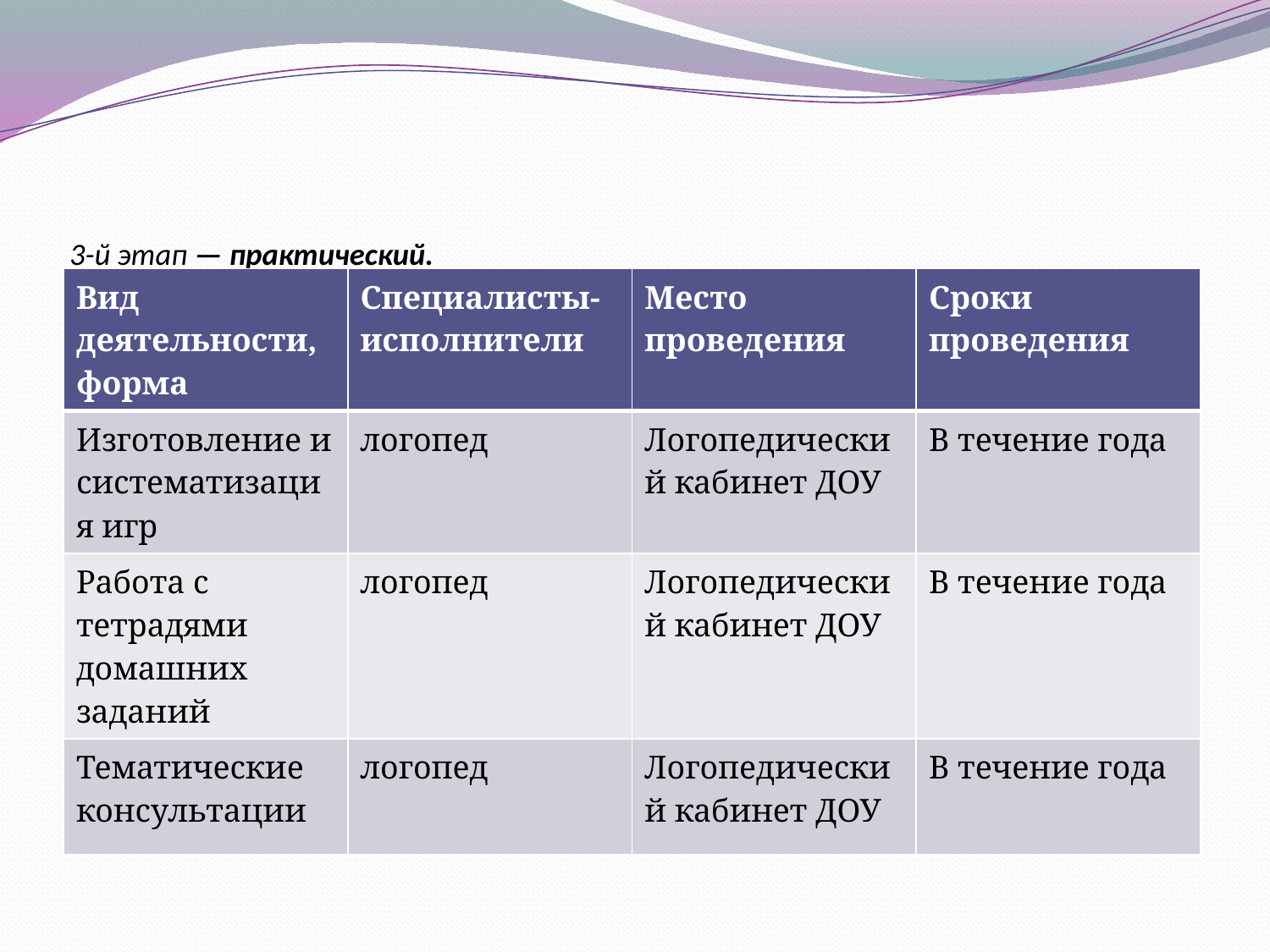

# 3-й этап — практический.
| Вид деятельности, форма | Специалисты-исполнители | Место проведения | Сроки проведения |
| --- | --- | --- | --- |
| Изготовление и систематизация игр | логопед | Логопедический кабинет ДОУ | В течение года |
| Работа с тетрадями домашних заданий | логопед | Логопедический кабинет ДОУ | В течение года |
| Тематические консультации | логопед | Логопедический кабинет ДОУ | В течение года |